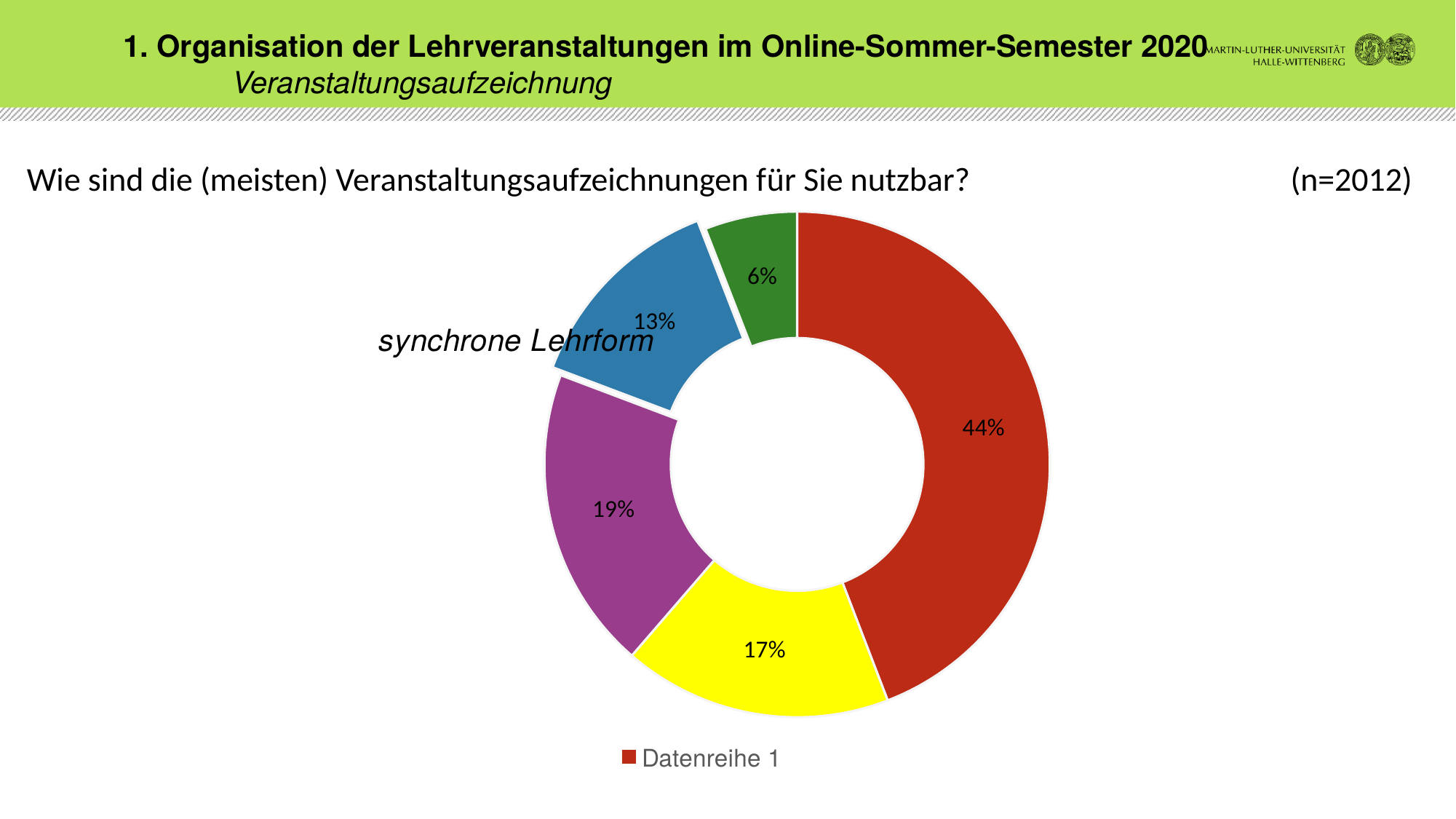

1. Organisation der Lehrveranstaltungen im Online-Sommer-Semester 2020
    	Veranstaltungsaufzeichnung
# Wie sind die (meisten) Veranstaltungsaufzeichnungen für Sie nutzbar?                                           (n=2012)

### Chart

| Category | Datenreihe 1 |
|---|---|
| das ganze Semester  | 68.1 |
| unbegrenzt als Stream | 26.5 |
| unbegrenzt als Download | 29.9 |
| einmalig (Liveübertragung) | 20.6 |
| für einen kurzen Zeitraum | 9.1 |